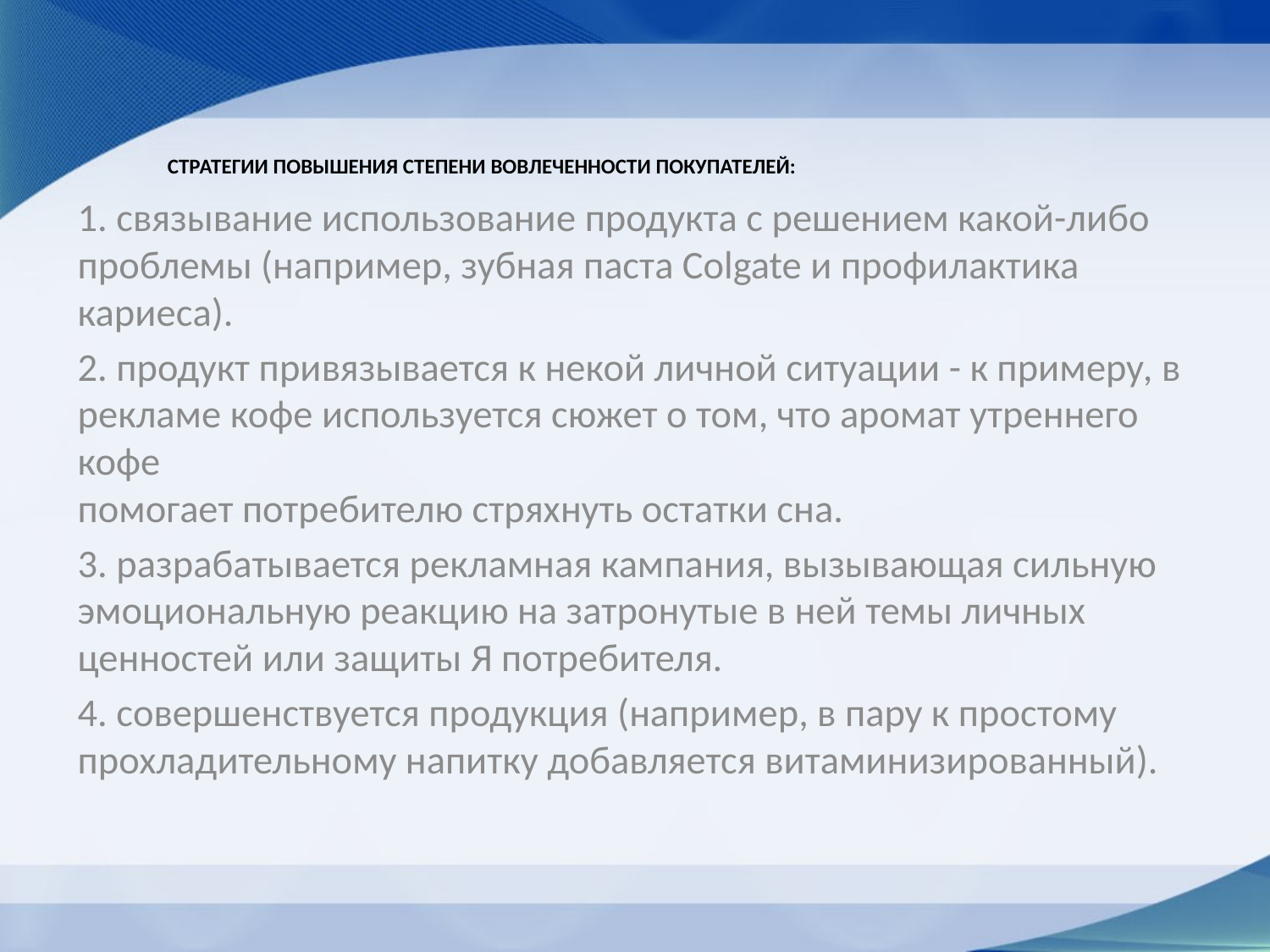

# Стратегии повышения степени вовлеченности покупателей:
1. связывание использование продукта с решением какой-либо
проблемы (например, зубная паста Colgate и профилактика кариеса).
2. продукт привязывается к некой личной ситуации - к примеру, в рекламе кофе используется сюжет о том, что аромат утреннего кофе
помогает потребителю стряхнуть остатки сна.
3. разрабатывается рекламная кампания, вызывающая сильную эмоциональную реакцию на затронутые в ней темы личных ценностей или защиты Я потребителя.
4. совершенствуется продукция (например, в пару к простому прохладительному напитку добавляется витаминизированный).